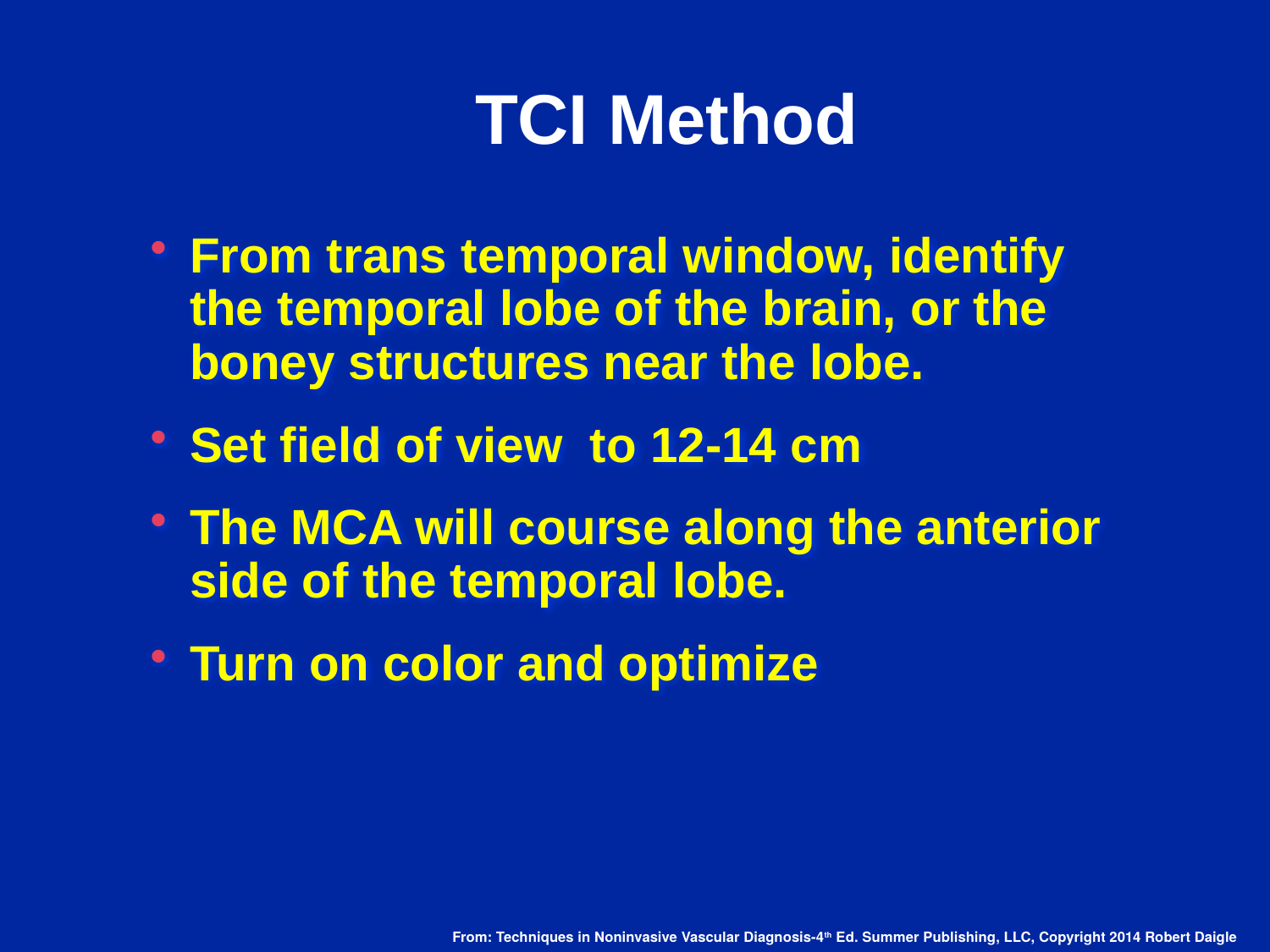

# TCI Method
From trans temporal window, identify the temporal lobe of the brain, or the boney structures near the lobe.
Set field of view  to 12-14 cm
The MCA will course along the anterior side of the temporal lobe.
Turn on color and optimize